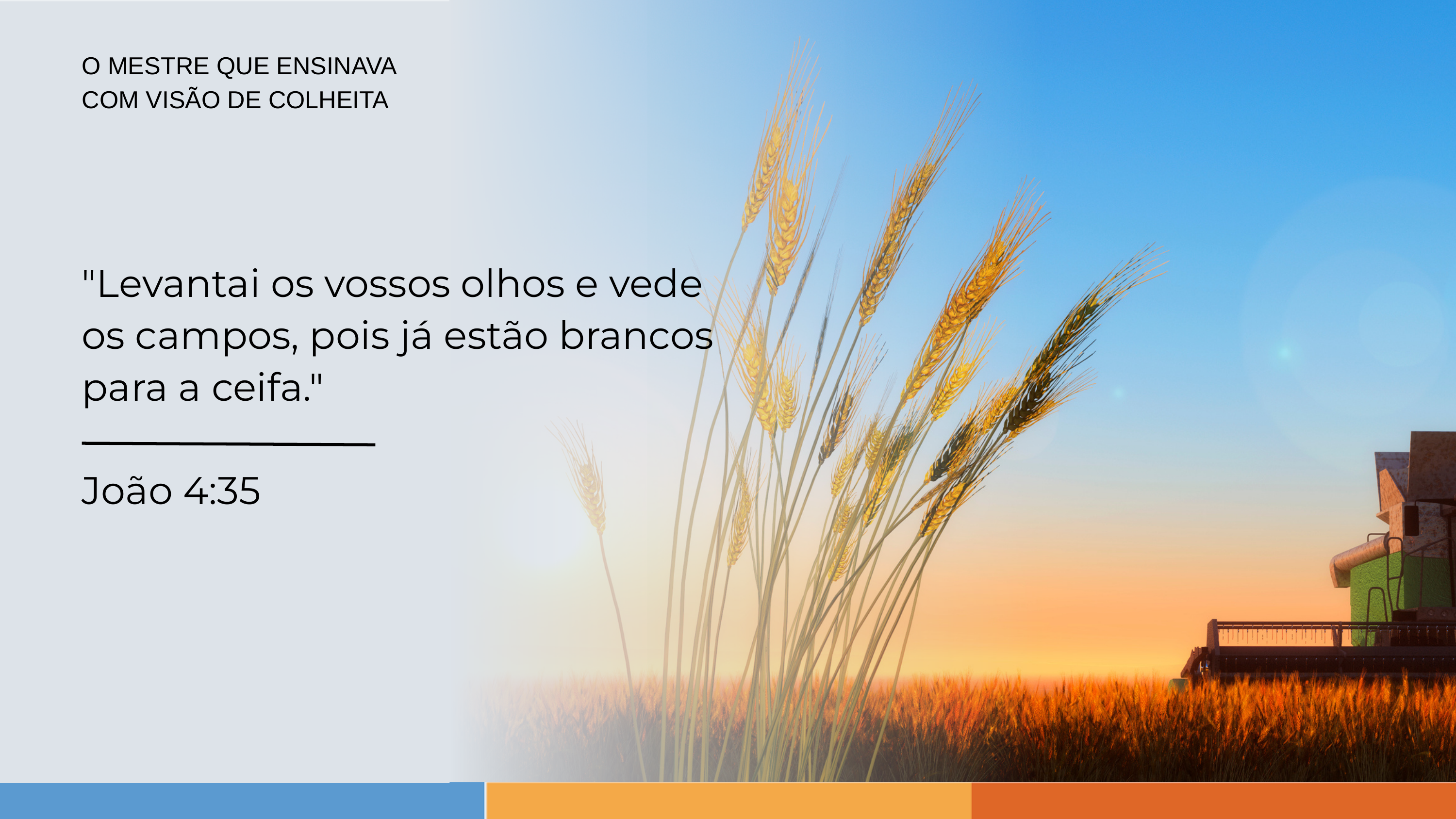

O MESTRE QUE ENSINAVA
COM VISÃO DE COLHEITA
"Levantai os vossos olhos e vede os campos, pois já estão brancos para a ceifa."

João 4:35